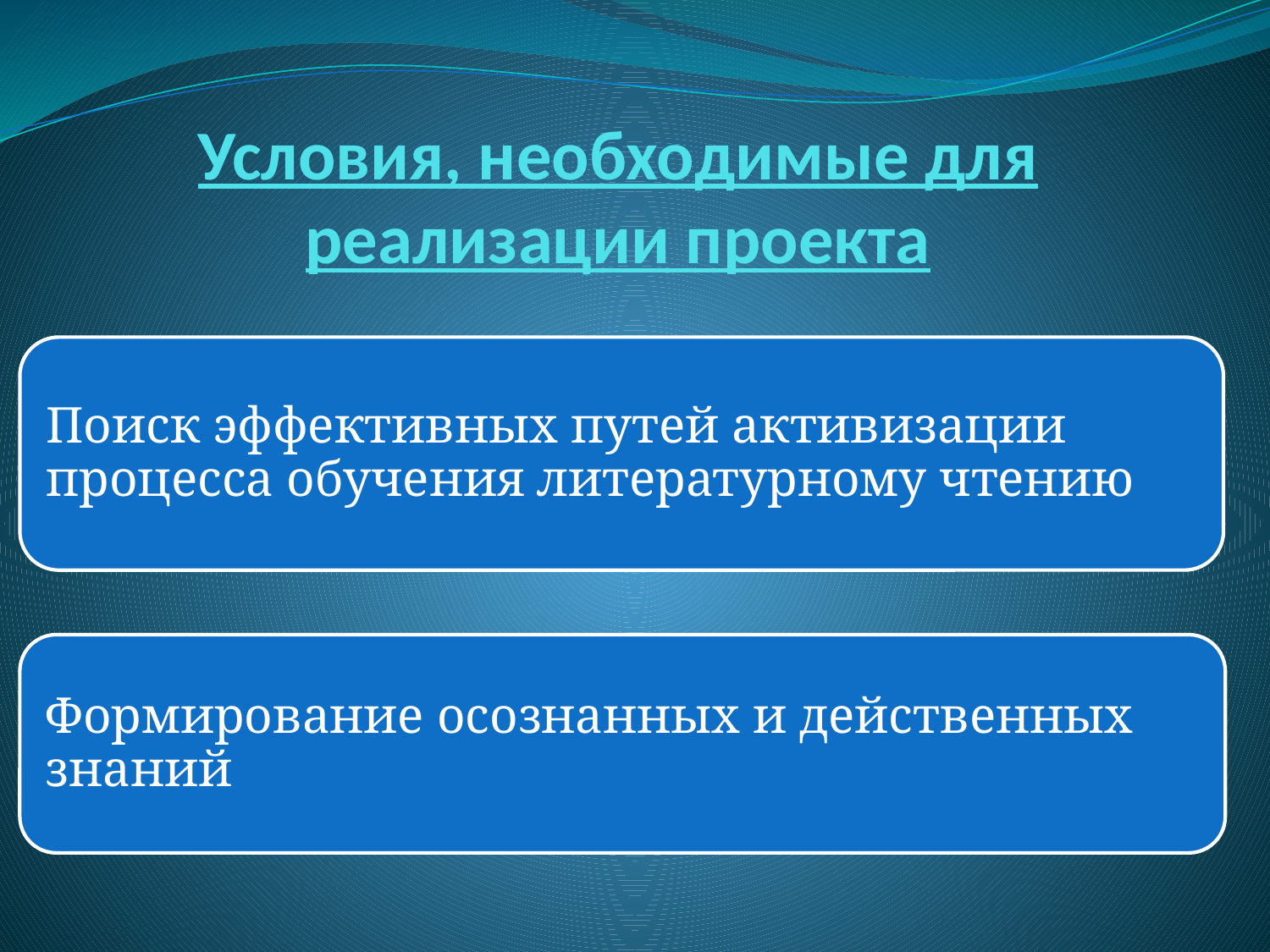

# Условия, необходимые для реализации проекта
Поиск эффективных путей активизации процесса обучения литературному чтению

Формирование осознанных и действенных знаний